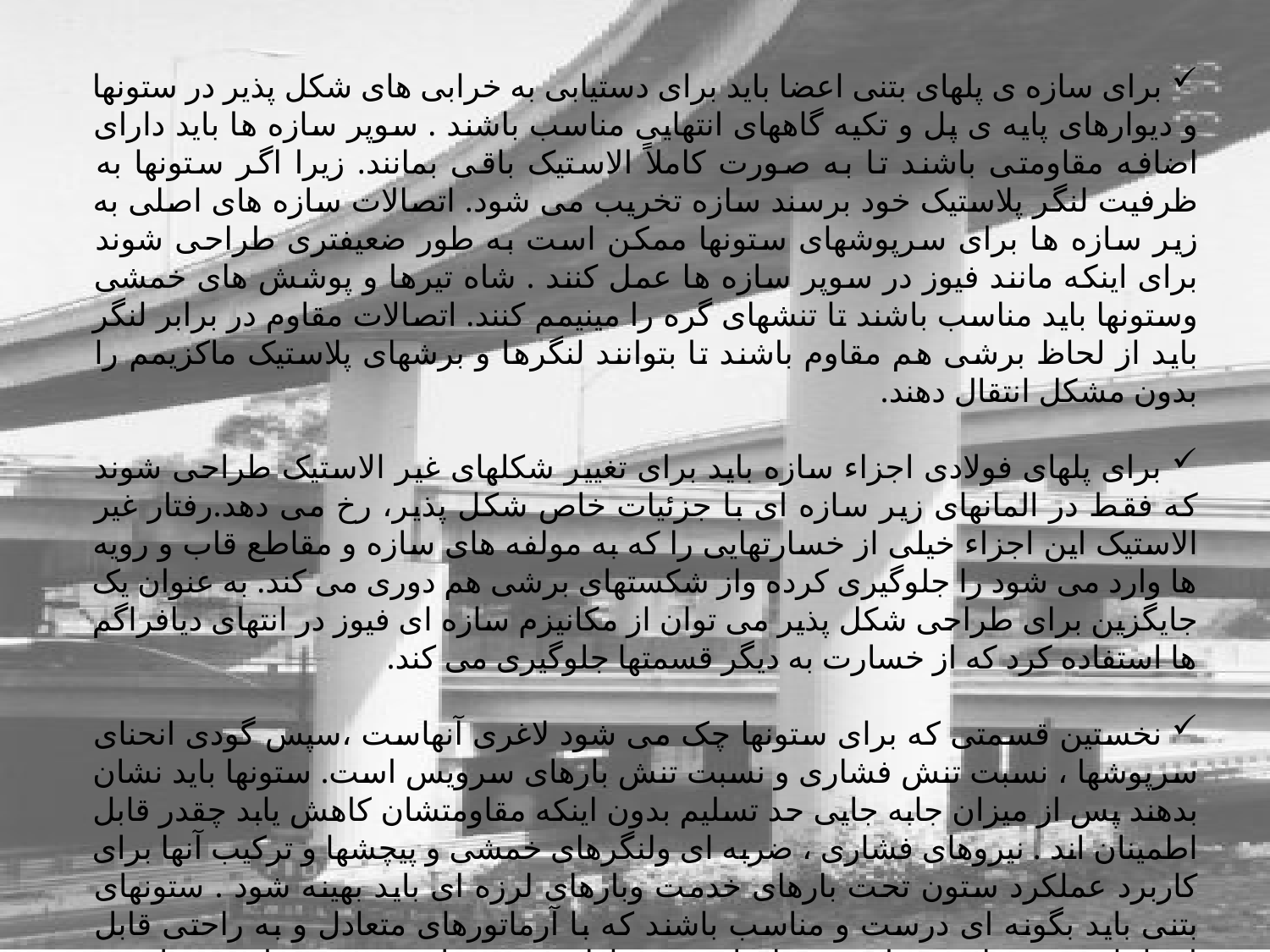

برای سازه ی پلهای بتنی اعضا باید برای دستیابی به خرابی های شکل پذیر در ستونها و دیوارهای پایه ی پل و تکیه گاههای انتهایی مناسب باشند . سوپر سازه ها باید دارای اضافه مقاومتی باشند تا به صورت کاملاً الاستیک باقی بمانند. زیرا اگر ستونها به ظرفیت لنگر پلاستیک خود برسند سازه تخریب می شود. اتصالات سازه های اصلی به زیر سازه ها برای سرپوشهای ستونها ممکن است به طور ضعیفتری طراحی شوند برای اینکه مانند فیوز در سوپر سازه ها عمل کنند . شاه تیرها و پوشش های خمشی وستونها باید مناسب باشند تا تنشهای گره را مینیمم کنند. اتصالات مقاوم در برابر لنگر باید از لحاظ برشی هم مقاوم باشند تا بتوانند لنگرها و برشهای پلاستیک ماکزیمم را بدون مشکل انتقال دهند.

 برای پلهای فولادی اجزاء سازه باید برای تغییر شکلهای غیر الاستیک طراحی شوند که فقط در المانهای زیر سازه ای با جزئیات خاص شکل پذیر، رخ می دهد.رفتار غیر الاستیک این اجزاء خیلی از خسارتهایی را که به مولفه های سازه و مقاطع قاب و رویه ها وارد می شود را جلوگیری کرده واز شکستهای برشی هم دوری می کند. به عنوان یک جایگزین برای طراحی شکل پذیر می توان از مکانیزم سازه ای فیوز در انتهای دیافراگم ها استفاده کرد که از خسارت به دیگر قسمتها جلوگیری می کند.

 نخستین قسمتی که برای ستونها چک می شود لاغری آنهاست ،سپس گودی انحنای سرپوشها ، نسبت تنش فشاری و نسبت تنش بارهای سرویس است. ستونها باید نشان بدهند پس از میزان جابه جایی حد تسلیم بدون اینکه مقاومتشان کاهش یابد چقدر قابل اطمینان اند . نیروهای فشاری ، ضربه ای ولنگرهای خمشی و پیچشها و ترکیب آنها برای کاربرد عملکرد ستون تحت بارهای خدمت وبارهای لرزه ای باید بهینه شود . ستونهای بتنی باید بگونه ای درست و مناسب باشند که با آرماتورهای متعادل و به راحتی قابل اجرا باشند.تغییرات سراشیبی ها نباید در مقاطع ، روی ظرفیت ستونها موثر باشد ، ستونها باید ظرفیت چرخشی کافی را داشته تا جابه جایی ها وشکل پذیری های مورد نیاز را تأمین کنند.